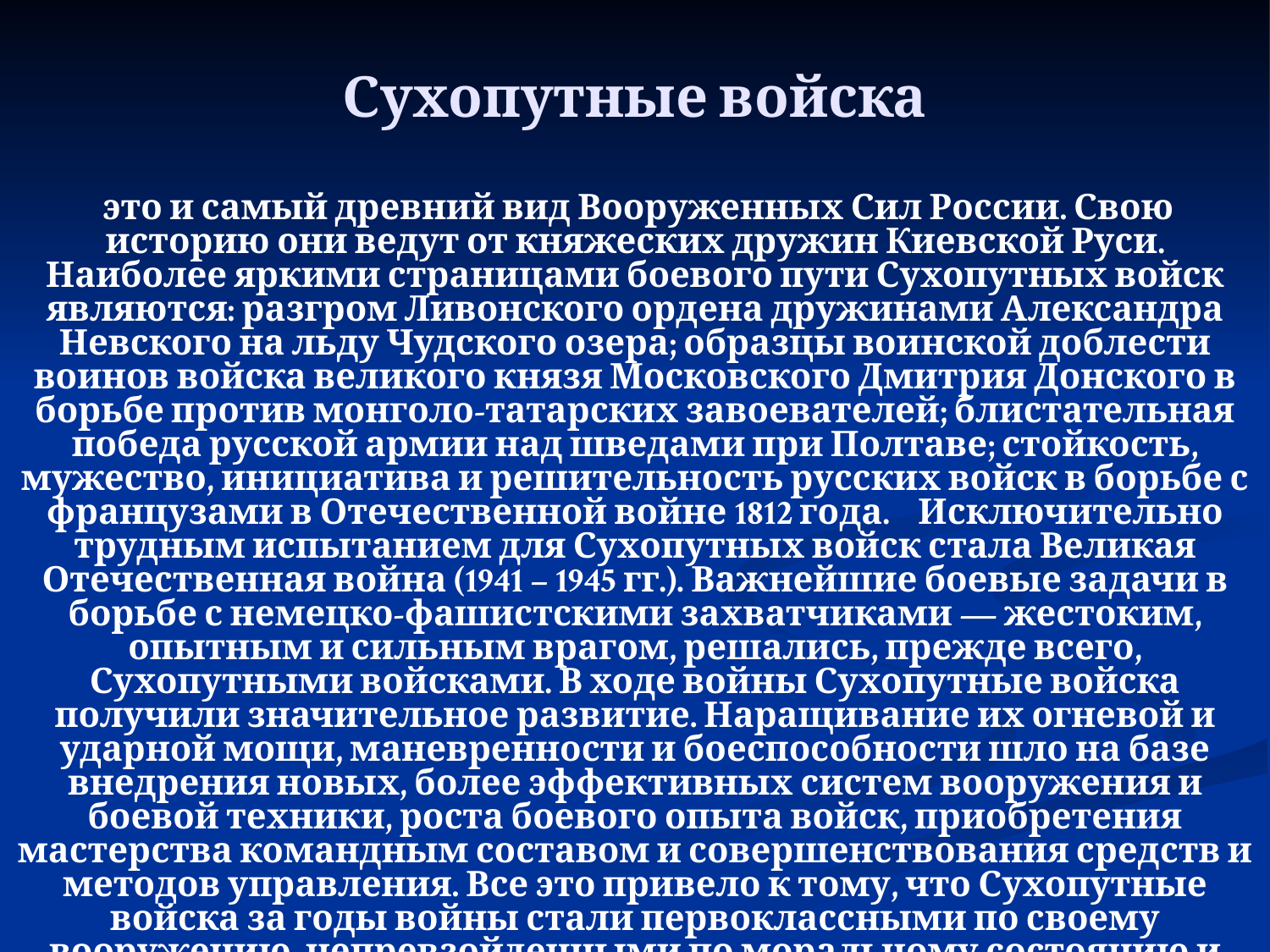

# Сухопутные войска
 это и самый древний вид Вооруженных Сил России. Свою историю они ведут от княжеских дружин Киевской Руси. Наиболее яркими страницами боевого пути Сухопутных войск являются: разгром Ливонского ордена дружинами Александра Невского на льду Чудского озера; образцы воинской доблести воинов войска великого князя Московского Дмитрия Донского в борьбе против монголо-татарских завоевателей; блистательная победа русской армии над шведами при Полтаве; стойкость, мужество, инициатива и решительность русских войск в борьбе с французами в Отечественной войне 1812 года.    Исключительно трудным испытанием для Сухопутных войск стала Великая Отечественная война (1941 – 1945 гг.). Важнейшие боевые задачи в борьбе с немецко-фашистскими захватчиками — жестоким, опытным и сильным врагом, решались, прежде всего, Сухопутными войсками. В ходе войны Сухопутные войска получили значительное развитие. Наращивание их огневой и ударной мощи, маневренности и боеспособности шло на базе внедрения новых, более эффективных систем вооружения и боевой техники, роста боевого опыта войск, приобретения мастерства командным составом и совершенствования средств и методов управления. Все это привело к тому, что Сухопутные войска за годы войны стали первоклассными по своему вооружению, непревзойденными по моральному состоянию и самыми передовыми по искусству ведения операций и боев.